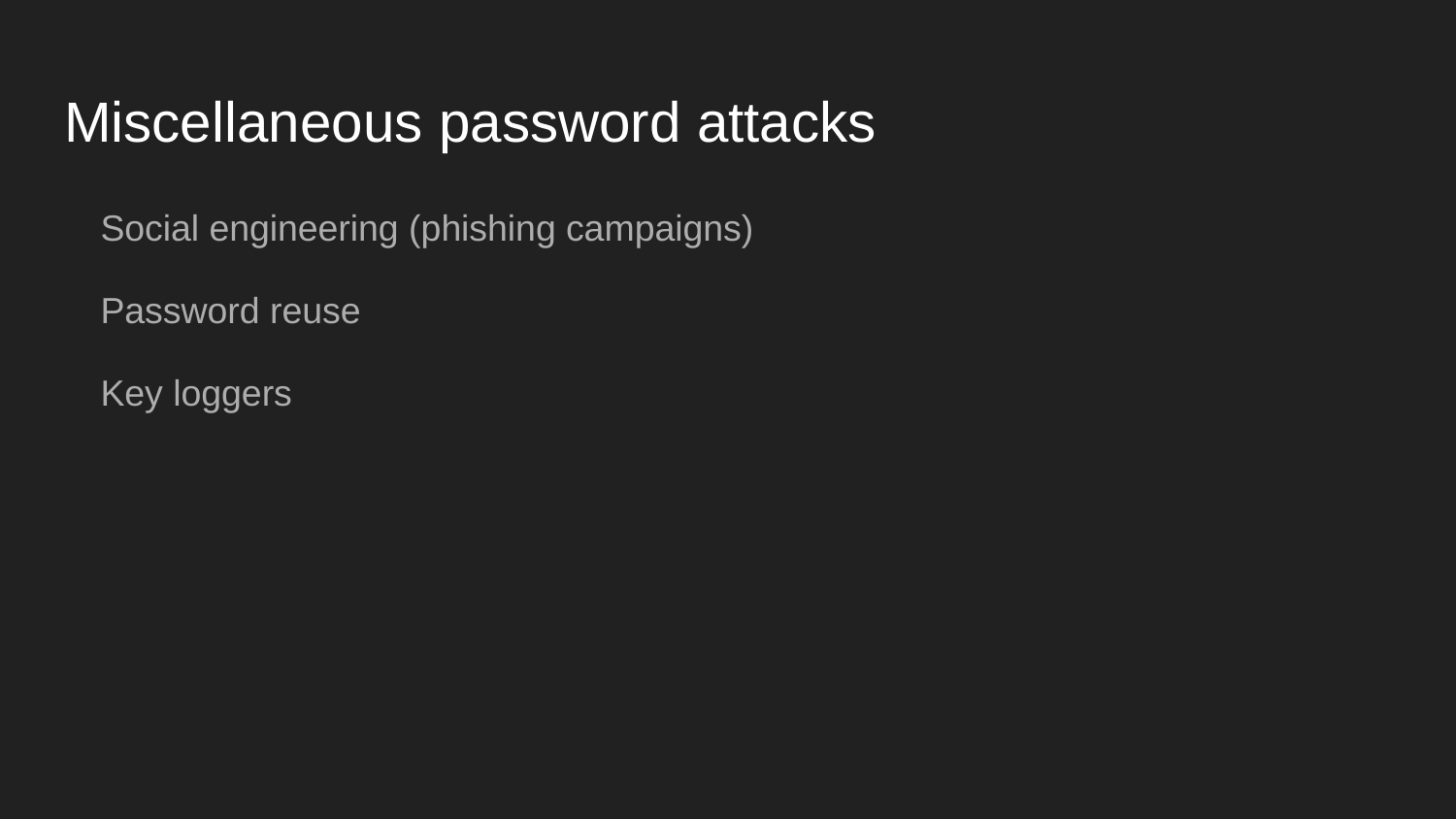

# Miscellaneous password attacks
Social engineering (phishing campaigns)
Password reuse
Key loggers